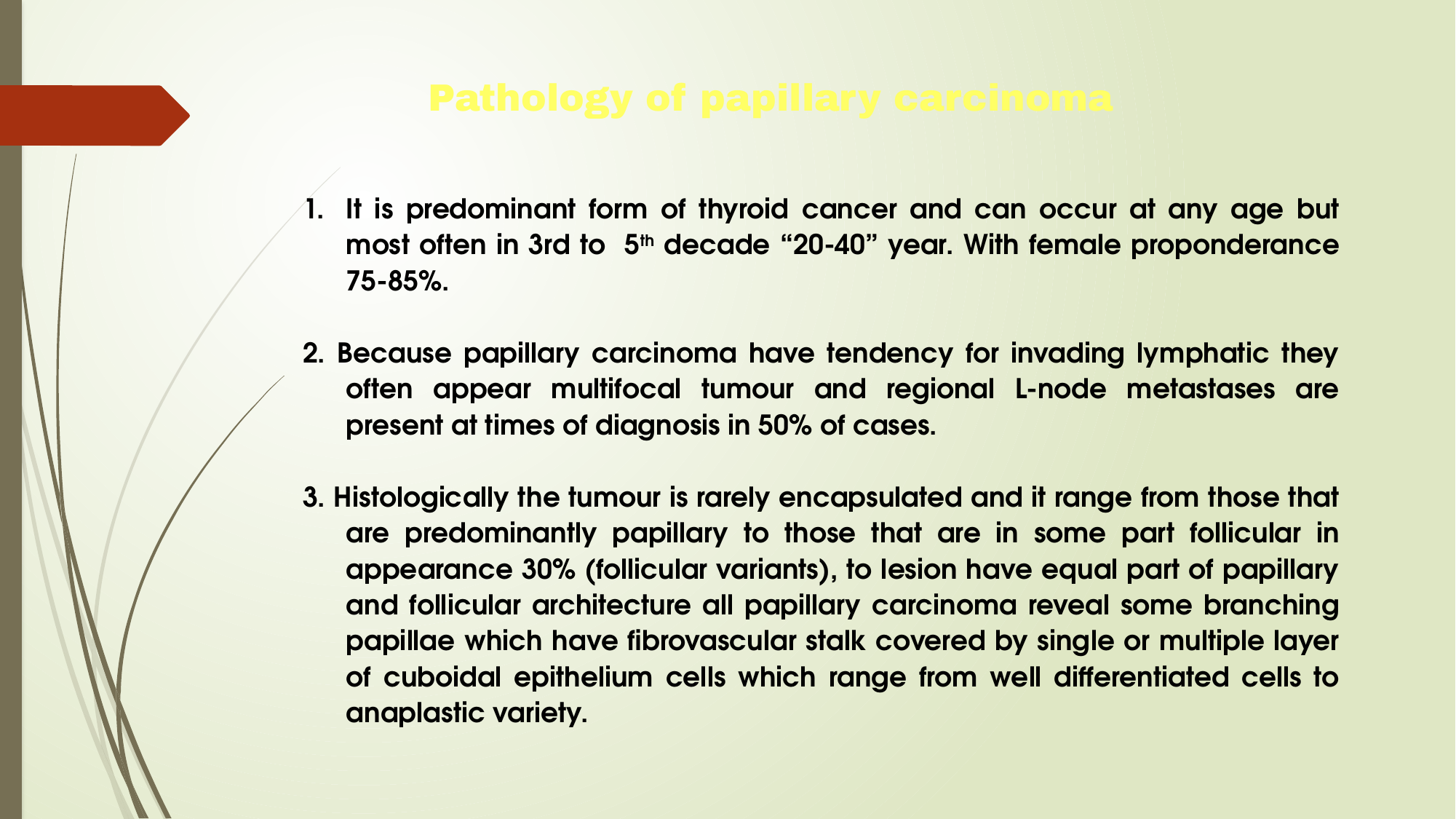

Pathology of papillary carcinoma
It is predominant form of thyroid cancer and can occur at any age but most often in 3rd to  5th decade “20-40” year. With female proponderance 75-85%.

2. Because papillary carcinoma have tendency for invading lymphatic they often appear multifocal tumour and regional L-node metastases are present at times of diagnosis in 50% of cases.

3. Histologically the tumour is rarely encapsulated and it range from those that are predominantly papillary to those that are in some part follicular in appearance 30% (follicular variants), to lesion have equal part of papillary and follicular architecture all papillary carcinoma reveal some branching papillae which have fibrovascular stalk covered by single or multiple layer of cuboidal epithelium cells which range from well differentiated cells to anaplastic variety.